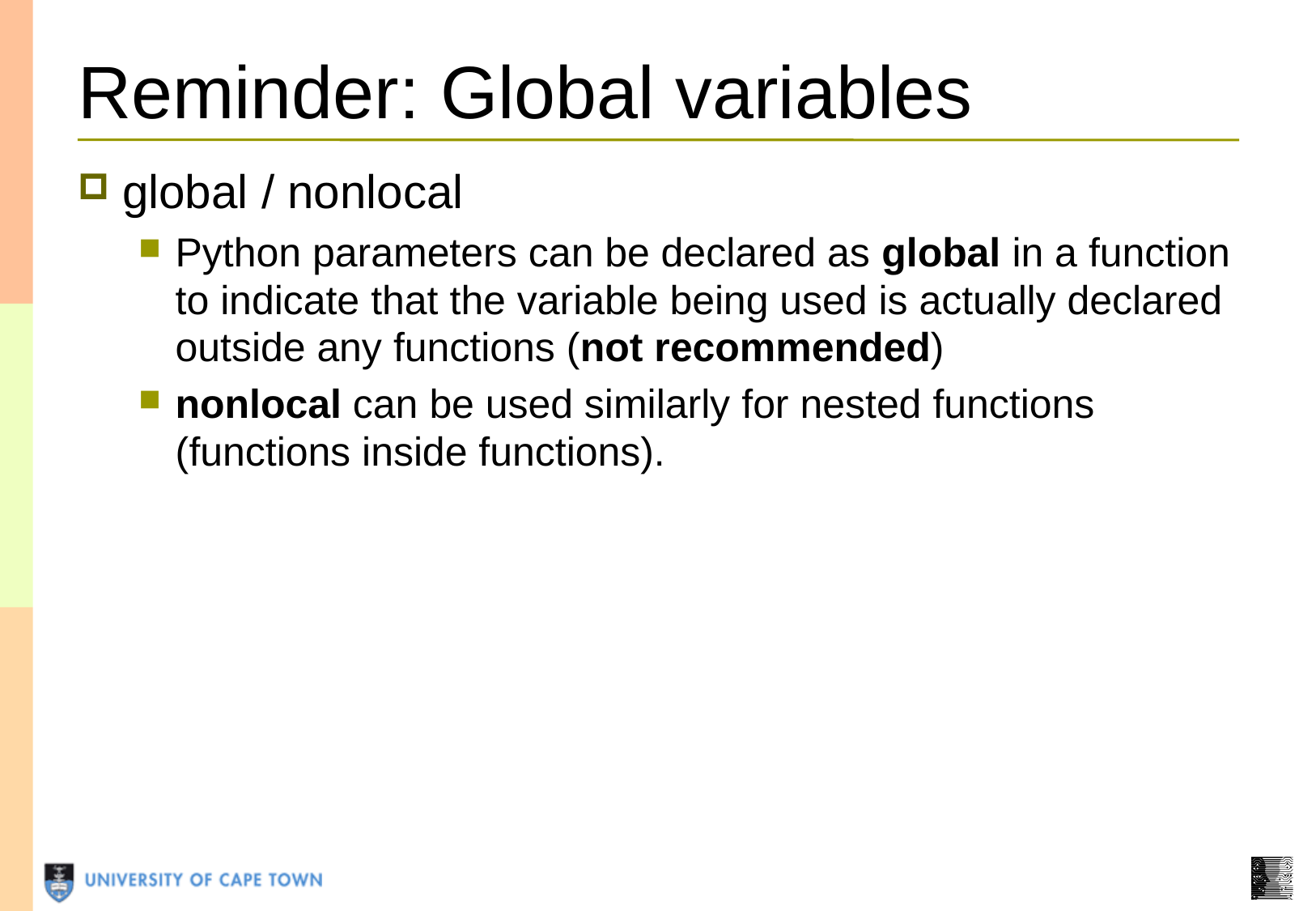

# Reminder: Global variables
global / nonlocal
Python parameters can be declared as global in a function to indicate that the variable being used is actually declared outside any functions (not recommended)
nonlocal can be used similarly for nested functions (functions inside functions).